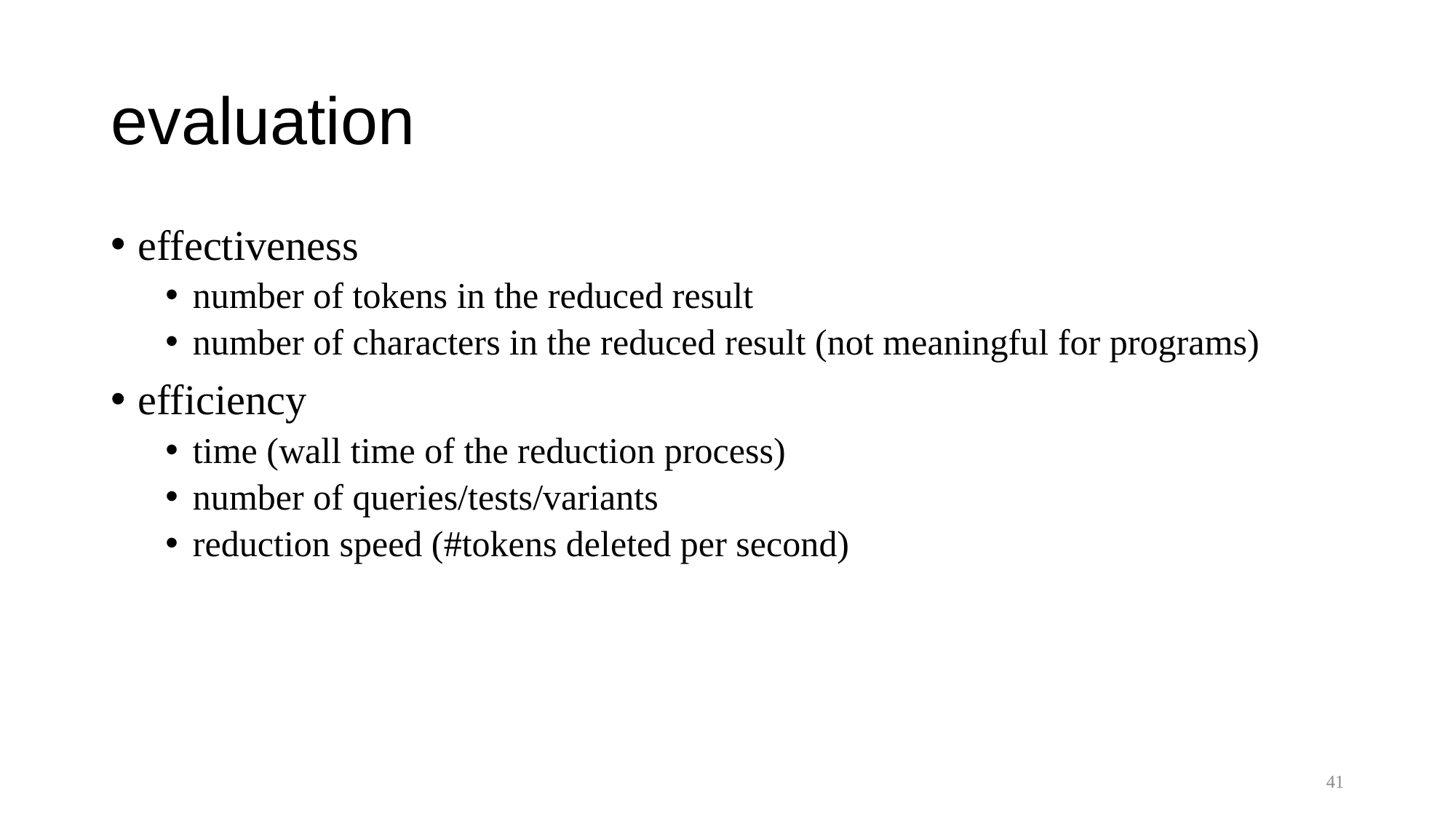

# evaluation
effectiveness
number of tokens in the reduced result
number of characters in the reduced result (not meaningful for programs)
efficiency
time (wall time of the reduction process)
number of queries/tests/variants
reduction speed (#tokens deleted per second)

41